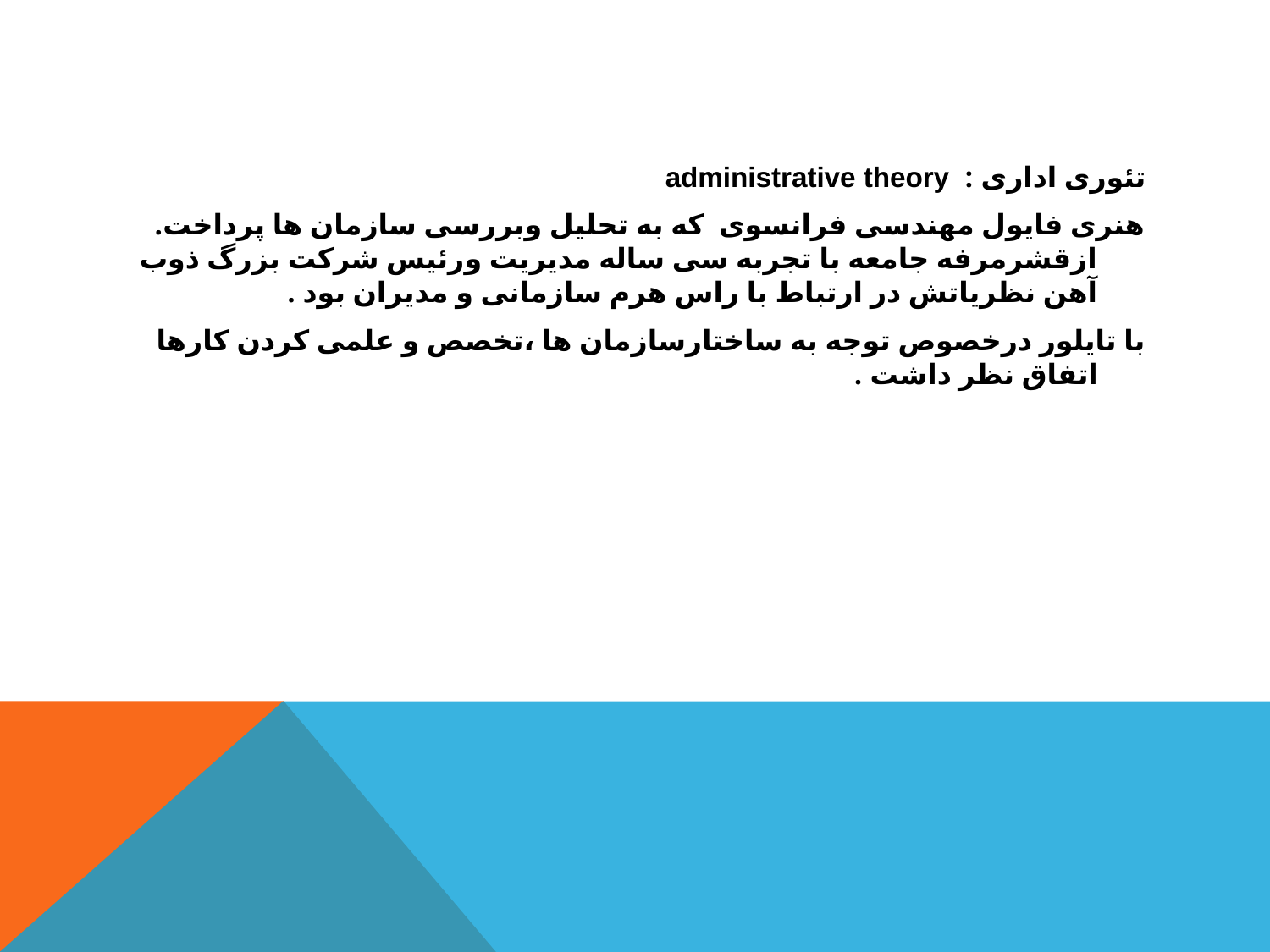

تئوری اداری :  administrative theory
هنری فایول مهندسی فرانسوی  که به تحلیل وبررسی سازمان ها پرداخت. ازقشرمرفه جامعه با تجربه سی ساله مدیریت ورئیس شرکت بزرگ ذوب آهن نظریاتش در ارتباط با راس هرم سازمانی و مدیران بود .
با تایلور درخصوص توجه به ساختارسازمان ها ،تخصص و علمی کردن کارها اتفاق نظر داشت .